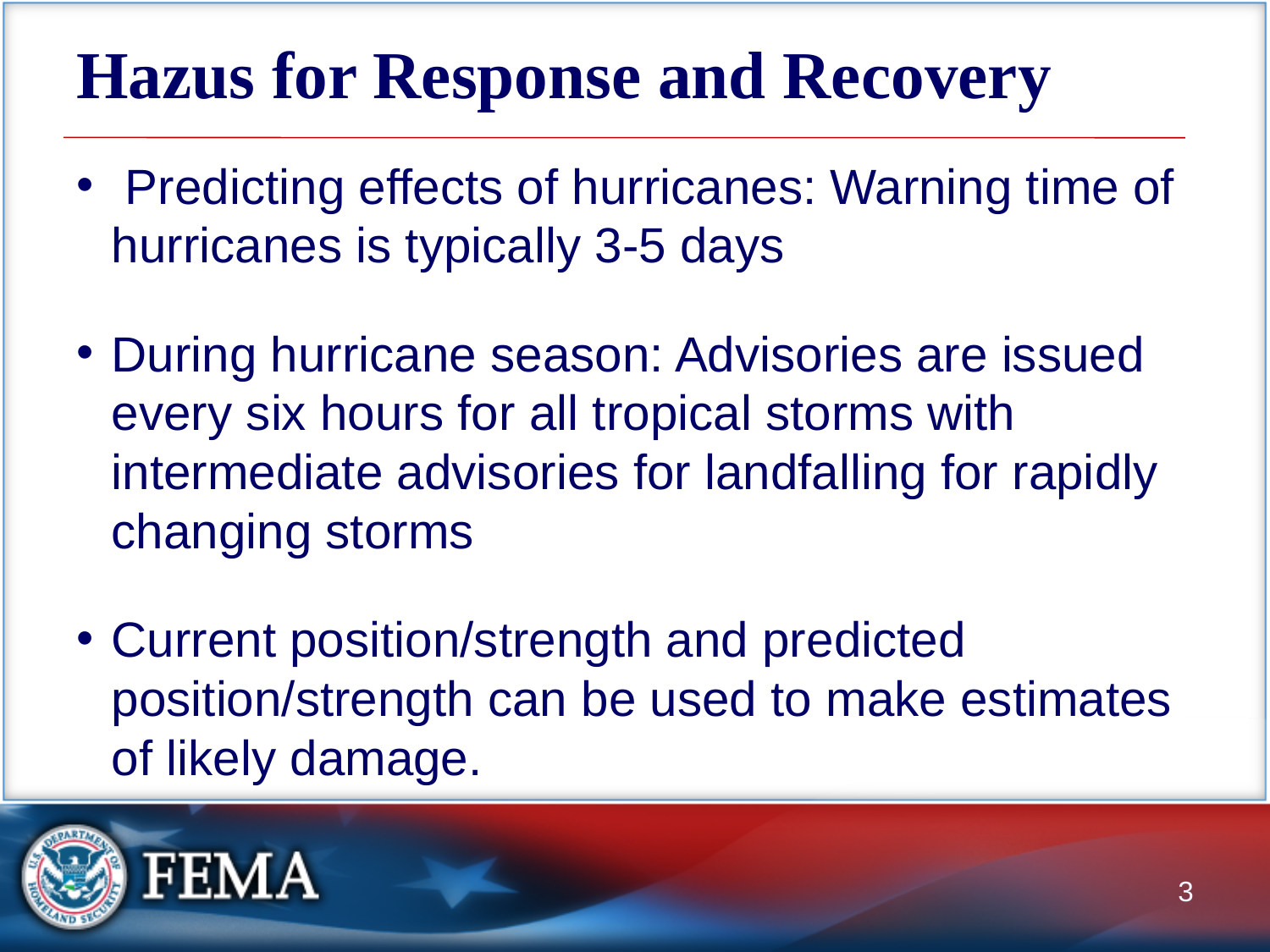

# Hazus for Response and Recovery
 Predicting effects of hurricanes: Warning time of hurricanes is typically 3-5 days
During hurricane season: Advisories are issued every six hours for all tropical storms with intermediate advisories for landfalling for rapidly changing storms
Current position/strength and predicted position/strength can be used to make estimates of likely damage.
3